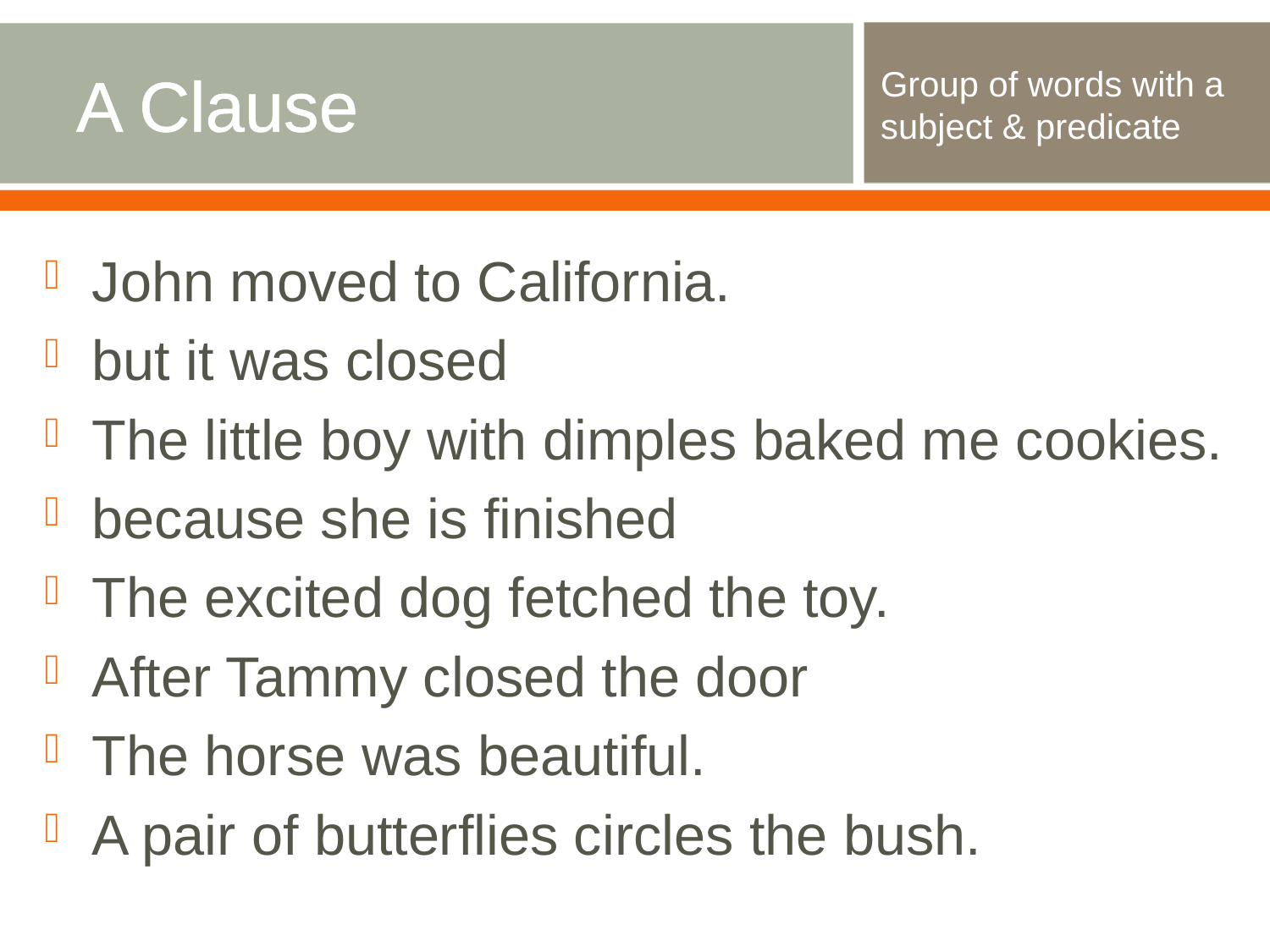

# A Clause
Group of words with a subject & predicate
John moved to California.
but it was closed
The little boy with dimples baked me cookies.
because she is finished
The excited dog fetched the toy.
After Tammy closed the door
The horse was beautiful.
A pair of butterflies circles the bush.